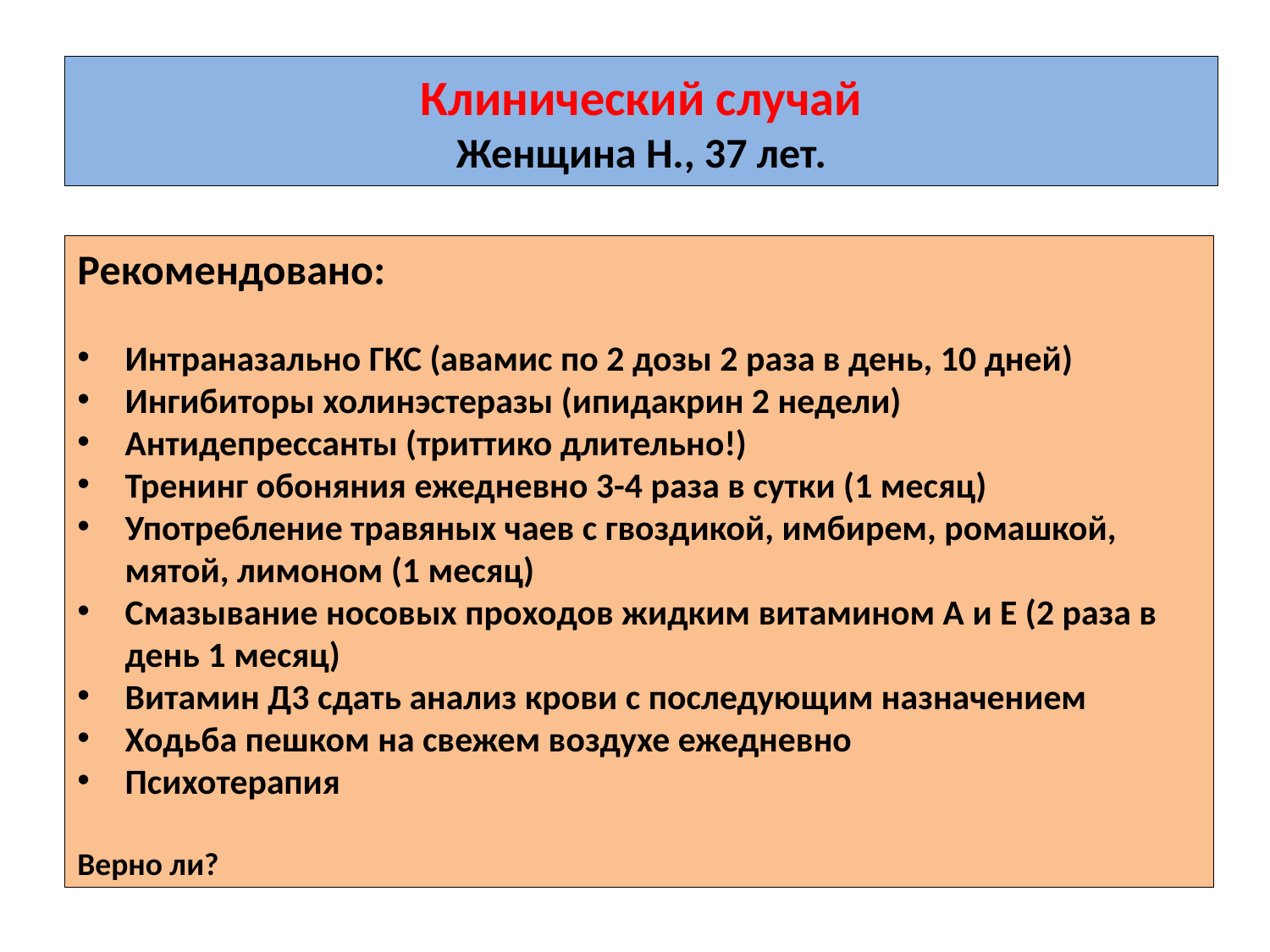

# Клинический случай Женщина Н., 37 лет.
Рекомендовано:

Интраназально ГКС (авамис по 2 дозы 2 раза в день, 10 дней)
Ингибиторы холинэстеразы (ипидакрин 2 недели)
Антидепрессанты (триттико длительно!)
Тренинг обоняния ежедневно 3-4 раза в сутки (1 месяц)
Употребление травяных чаев с гвоздикой, имбирем, ромашкой, мятой, лимоном (1 месяц)
Смазывание носовых проходов жидким витамином А и Е (2 раза в день 1 месяц)
Витамин Д3 сдать анализ крови с последующим назначением
Ходьба пешком на свежем воздухе ежедневно
Психотерапия

Верно ли?